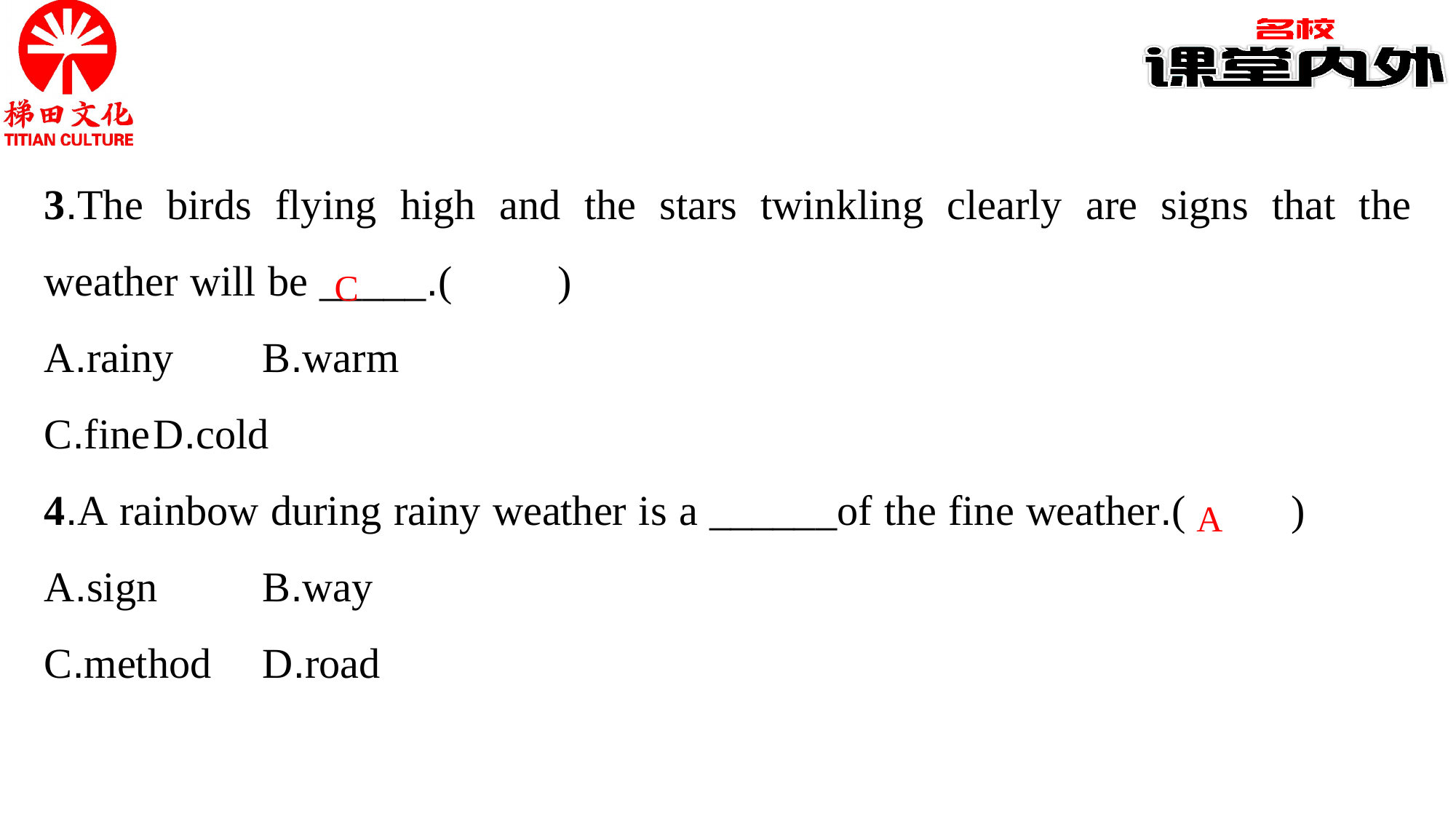

3.The birds flying high and the stars twinkling clearly are signs that the weather will be _____.(　　)
A.rainy	B.warm
C.fine	D.cold
4.A rainbow during rainy weather is a ______of the fine weather.(　　)
A.sign	B.way
C.method	D.road
C
A